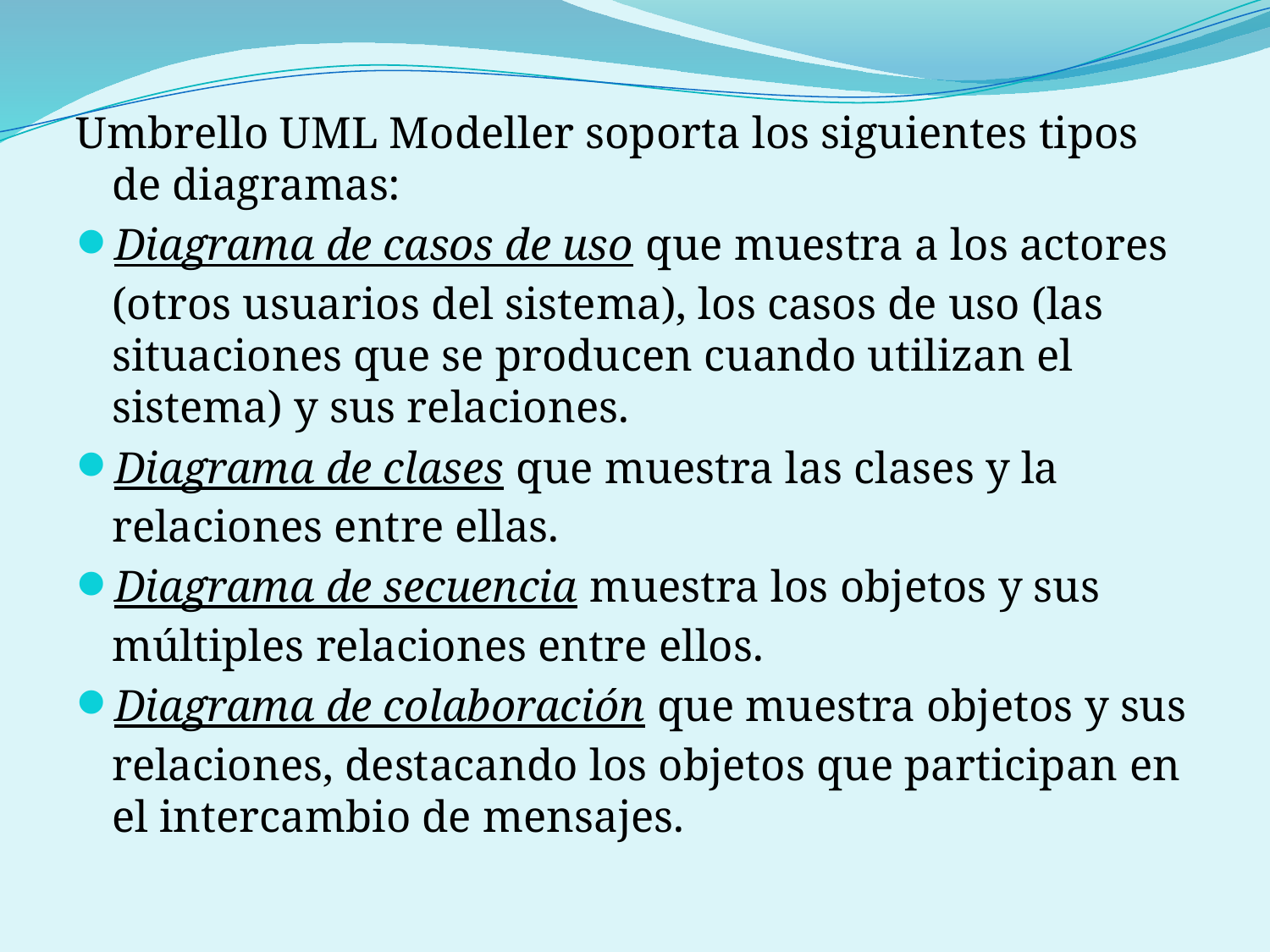

Umbrello UML Modeller soporta los siguientes tipos de diagramas:
Diagrama de casos de uso que muestra a los actores (otros usuarios del sistema), los casos de uso (las situaciones que se producen cuando utilizan el sistema) y sus relaciones.
Diagrama de clases que muestra las clases y la relaciones entre ellas.
Diagrama de secuencia muestra los objetos y sus múltiples relaciones entre ellos.
Diagrama de colaboración que muestra objetos y sus relaciones, destacando los objetos que participan en el intercambio de mensajes.